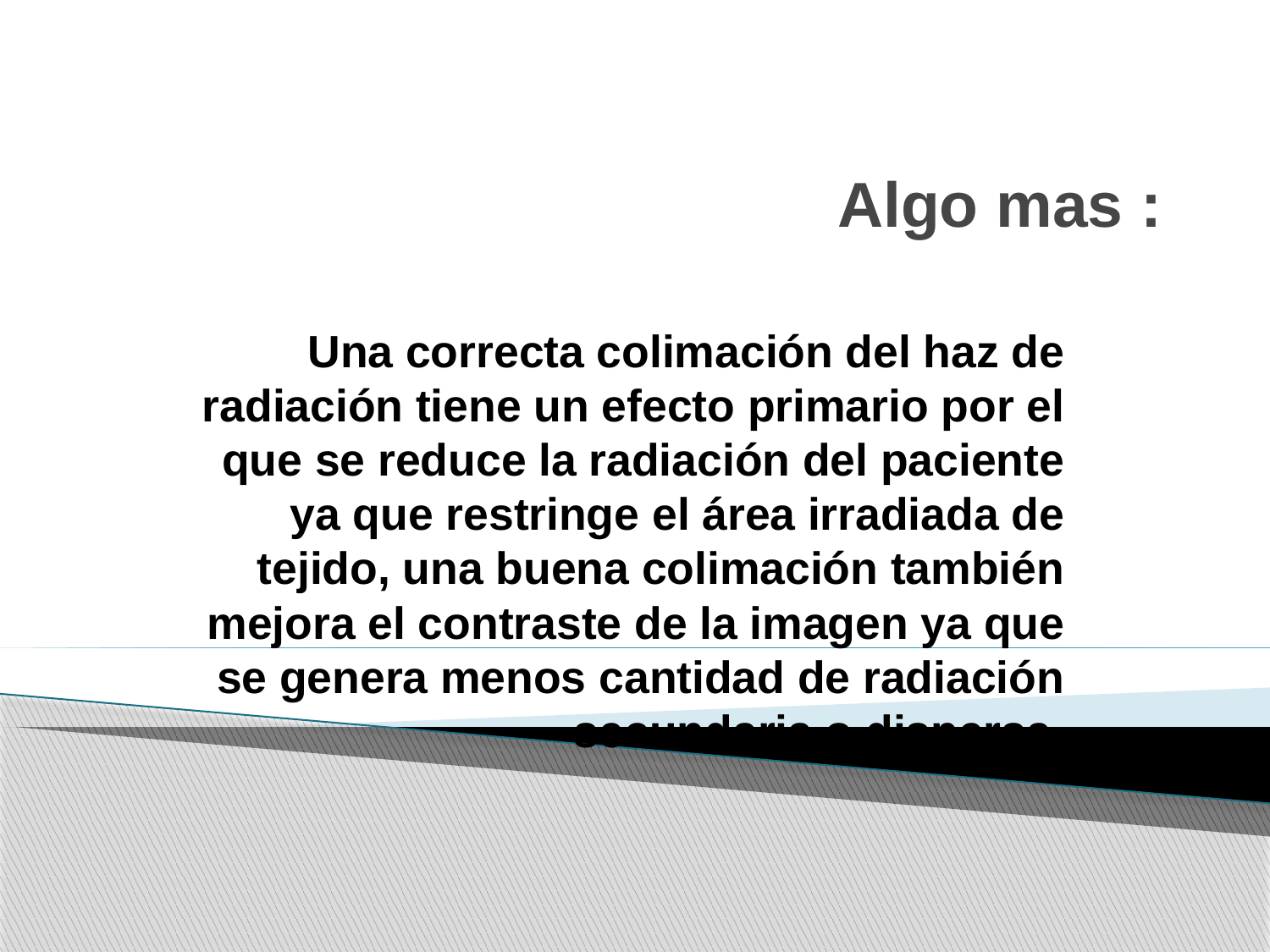

# Algo mas :
Una correcta colimación del haz de radiación tiene un efecto primario por el que se reduce la radiación del paciente ya que restringe el área irradiada de tejido, una buena colimación también mejora el contraste de la imagen ya que se genera menos cantidad de radiación secundaria o dispersa